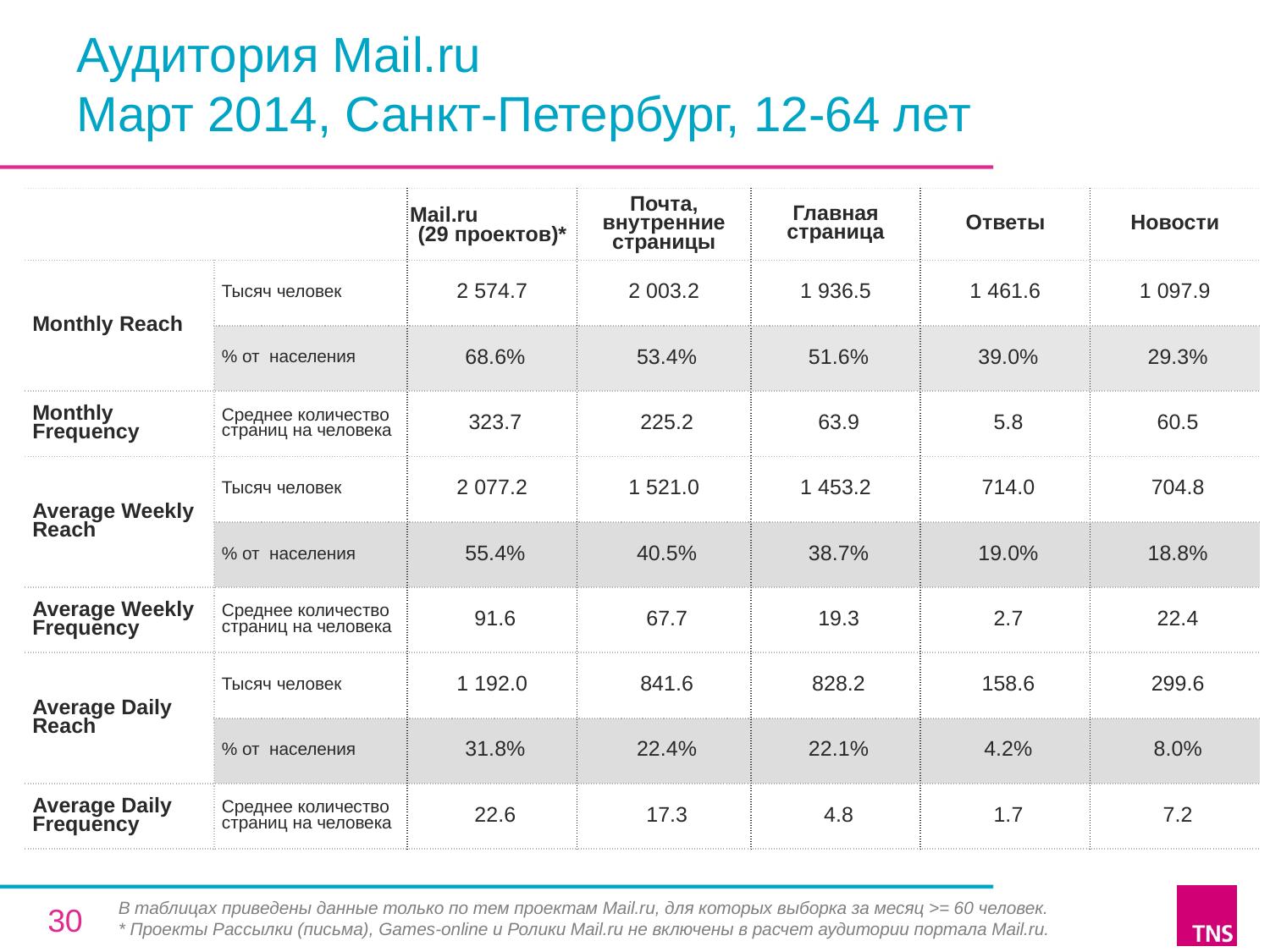

# Аудитория Mail.ru Март 2014, Санкт-Петербург, 12-64 лет
|  |  | Mail.ru (29 проектов)\* | Почта, внутренние страницы | Главная страница | Ответы | Новости |
| --- | --- | --- | --- | --- | --- | --- |
| Monthly Reach | Тысяч человек | 2 574.7 | 2 003.2 | 1 936.5 | 1 461.6 | 1 097.9 |
|  | % от населения | 68.6% | 53.4% | 51.6% | 39.0% | 29.3% |
| Monthly Frequency | Среднее количество страниц на человека | 323.7 | 225.2 | 63.9 | 5.8 | 60.5 |
| Average Weekly Reach | Тысяч человек | 2 077.2 | 1 521.0 | 1 453.2 | 714.0 | 704.8 |
|  | % от населения | 55.4% | 40.5% | 38.7% | 19.0% | 18.8% |
| Average Weekly Frequency | Среднее количество страниц на человека | 91.6 | 67.7 | 19.3 | 2.7 | 22.4 |
| Average Daily Reach | Тысяч человек | 1 192.0 | 841.6 | 828.2 | 158.6 | 299.6 |
|  | % от населения | 31.8% | 22.4% | 22.1% | 4.2% | 8.0% |
| Average Daily Frequency | Среднее количество страниц на человека | 22.6 | 17.3 | 4.8 | 1.7 | 7.2 |
В таблицах приведены данные только по тем проектам Mail.ru, для которых выборка за месяц >= 60 человек.
* Проекты Рассылки (письма), Games-online и Ролики Mail.ru не включены в расчет аудитории портала Mail.ru.
30